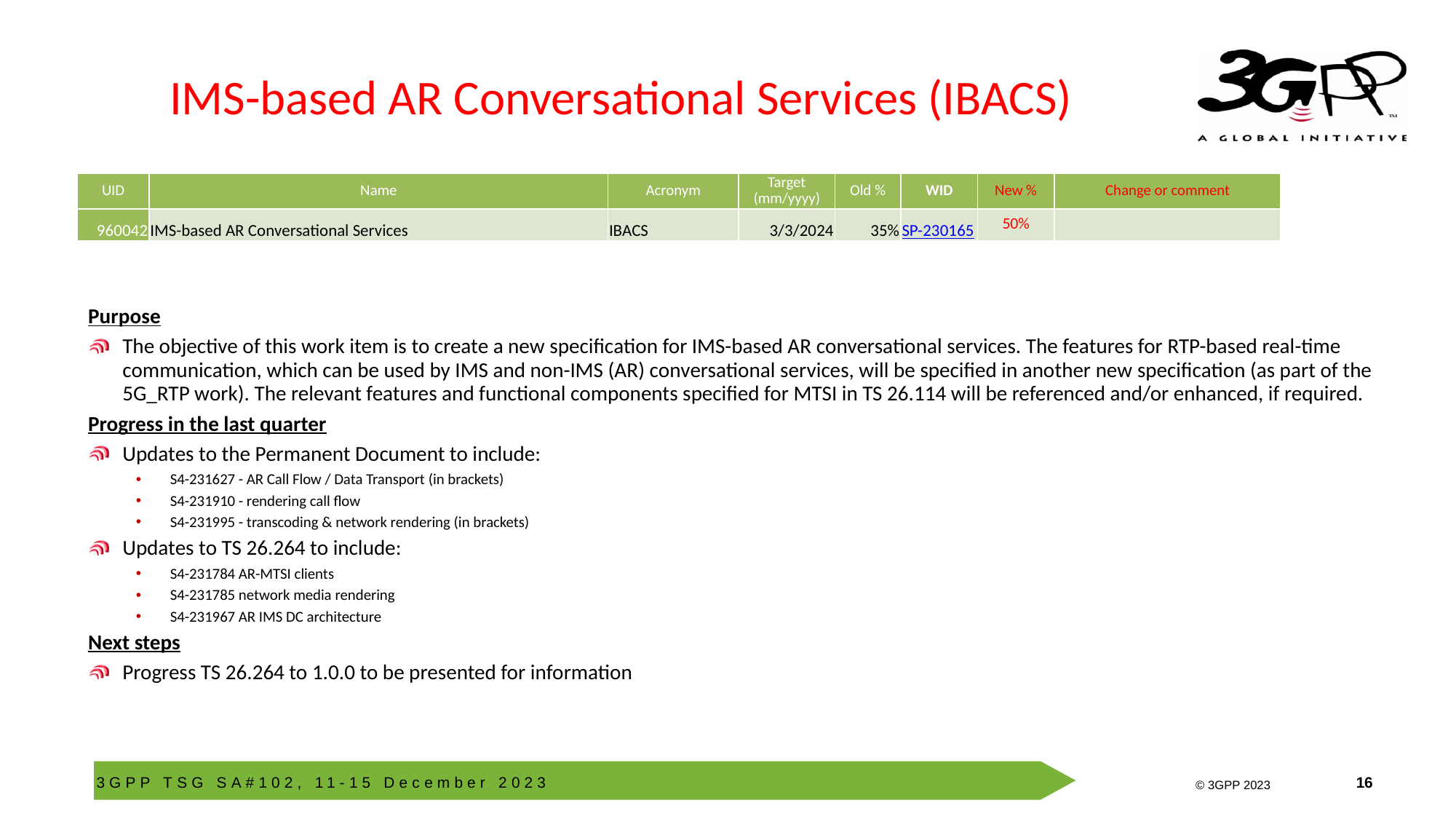

# IMS-based AR Conversational Services (IBACS)
| UID | Name | Acronym | Target (mm/yyyy) | Old % | WID | New % | Change or comment |
| --- | --- | --- | --- | --- | --- | --- | --- |
| 960042 | IMS-based AR Conversational Services | IBACS | 3/3/2024 | 35% | SP-230165 | 50% |  |
Purpose
The objective of this work item is to create a new specification for IMS-based AR conversational services. The features for RTP-based real-time communication, which can be used by IMS and non-IMS (AR) conversational services, will be specified in another new specification (as part of the 5G_RTP work). The relevant features and functional components specified for MTSI in TS 26.114 will be referenced and/or enhanced, if required.
Progress in the last quarter
Updates to the Permanent Document to include:
S4-231627 - AR Call Flow / Data Transport (in brackets)
S4-231910 - rendering call flow
S4-231995 - transcoding & network rendering (in brackets)
Updates to TS 26.264 to include:
S4-231784 AR-MTSI clients
S4-231785 network media rendering
S4-231967 AR IMS DC architecture
Next steps
Progress TS 26.264 to 1.0.0 to be presented for information